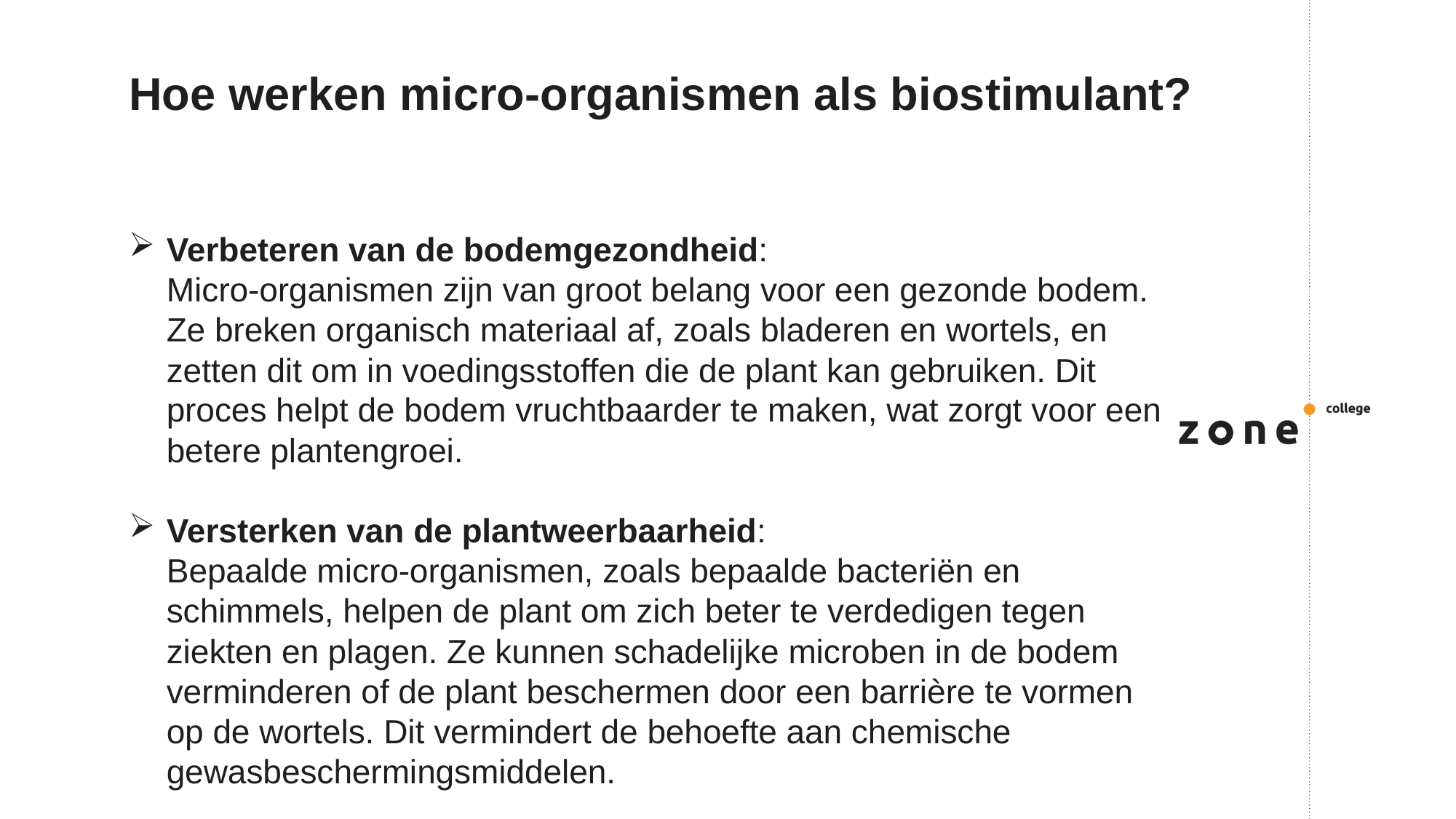

# Hoe werken micro-organismen als biostimulant?
Verbeteren van de bodemgezondheid:
Micro-organismen zijn van groot belang voor een gezonde bodem. Ze breken organisch materiaal af, zoals bladeren en wortels, en zetten dit om in voedingsstoffen die de plant kan gebruiken. Dit proces helpt de bodem vruchtbaarder te maken, wat zorgt voor een betere plantengroei.

Versterken van de plantweerbaarheid:
Bepaalde micro-organismen, zoals bepaalde bacteriën en schimmels, helpen de plant om zich beter te verdedigen tegen ziekten en plagen. Ze kunnen schadelijke microben in de bodem verminderen of de plant beschermen door een barrière te vormen op de wortels. Dit vermindert de behoefte aan chemische gewasbeschermingsmiddelen.